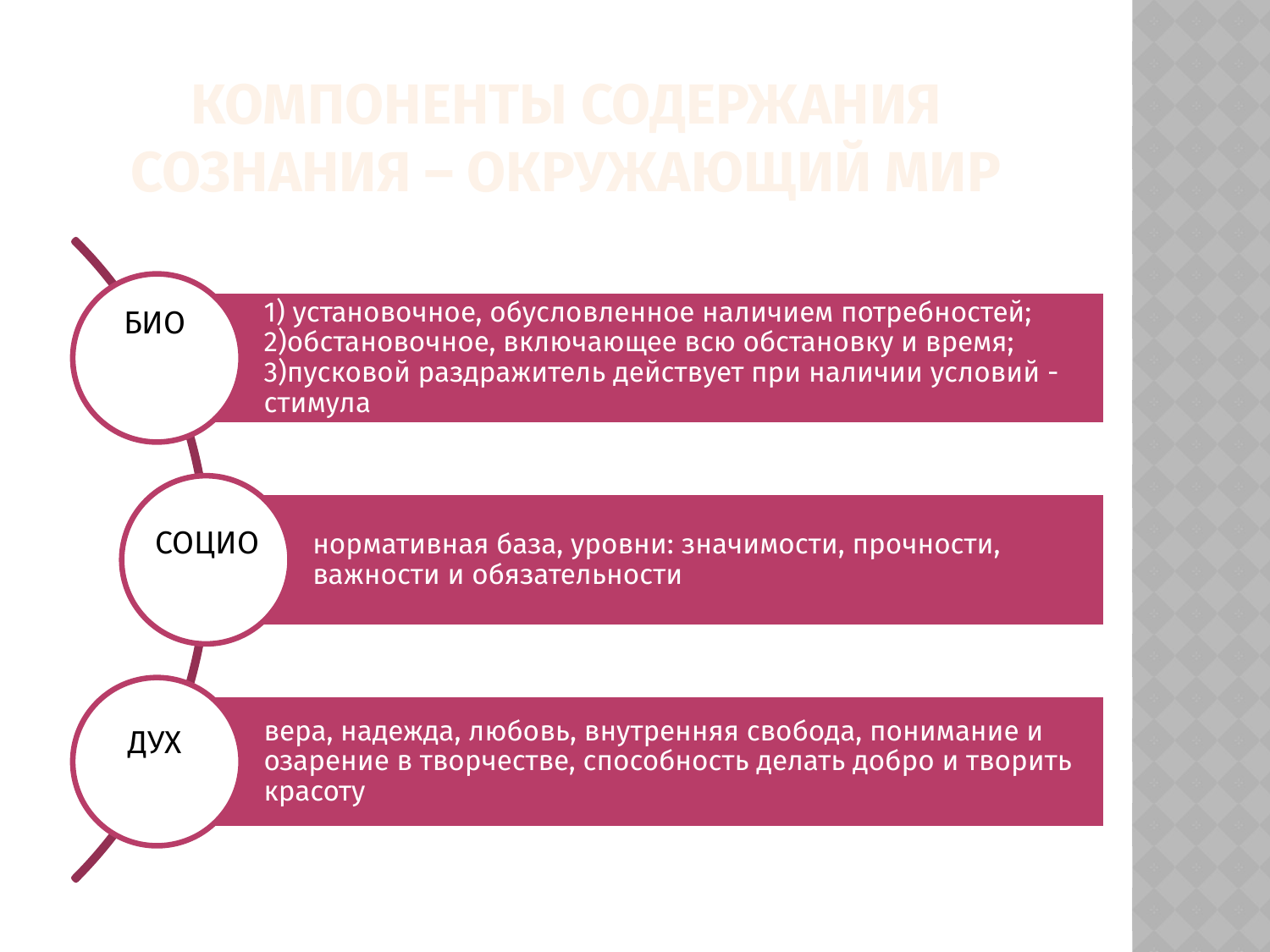

# Компоненты содержания сознания – окружающий мир
1) установочное, обусловленное наличием потребностей; 2)обстановочное, включающее всю обстановку и время; 3)пусковой раздражитель действует при наличии условий - стимула
нормативная база, уровни: значимости, прочности, важности и обязательности
вера, надежда, любовь, внутренняя свобода, понимание и озарение в творчестве, способность делать добро и творить красоту
БИО
СОЦИО
ДУХ